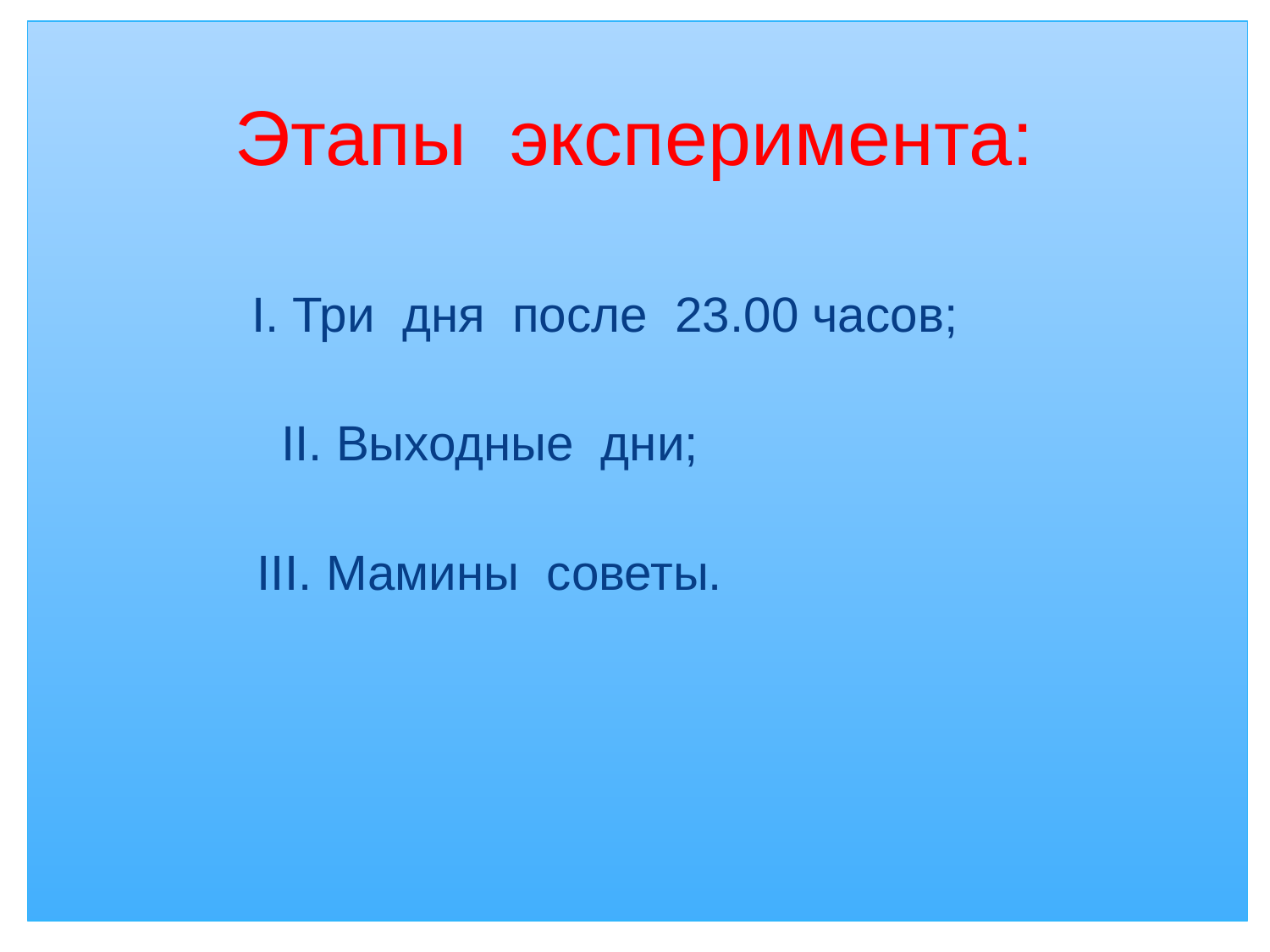

# Этапы  эксперимента:
I. Три  дня  после  23.00 часов;
 II. Выходные  дни;
III. Мамины  советы.